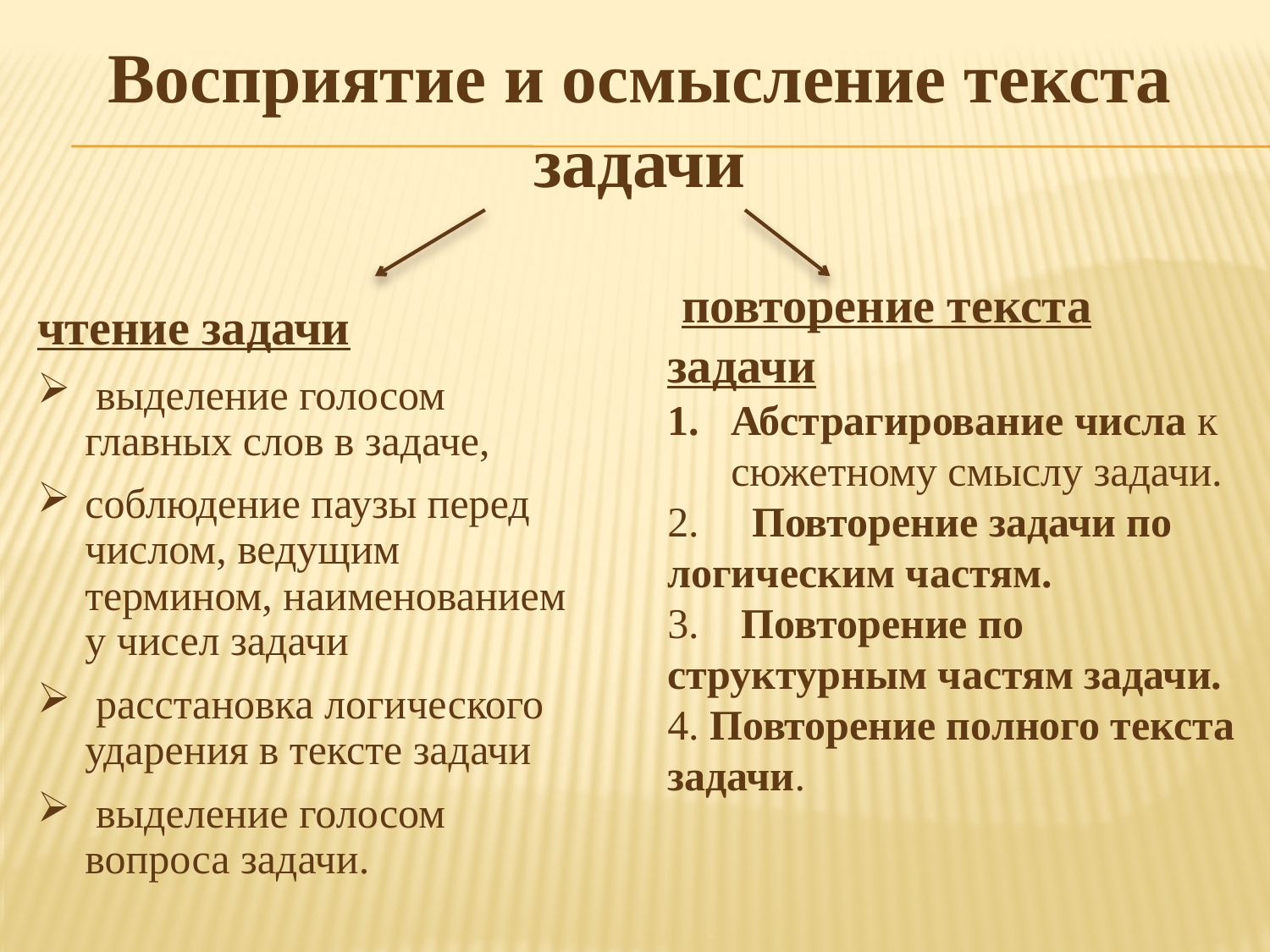

Восприятие и осмысление текста задачи
 повторение текста задачи
Абстрагирование числа к сюжетному смыслу задачи.
2.     Повторение задачи по логическим частям.
3.    Повторение по структурным частям задачи.
4. Повторение полного текста задачи.
чтение задачи
 выделение голосом главных слов в задаче,
соблюдение паузы перед числом, ведущим термином, наименованием у чисел задачи
 расстановка логического ударения в тексте задачи
 выделение голосом вопроса задачи.